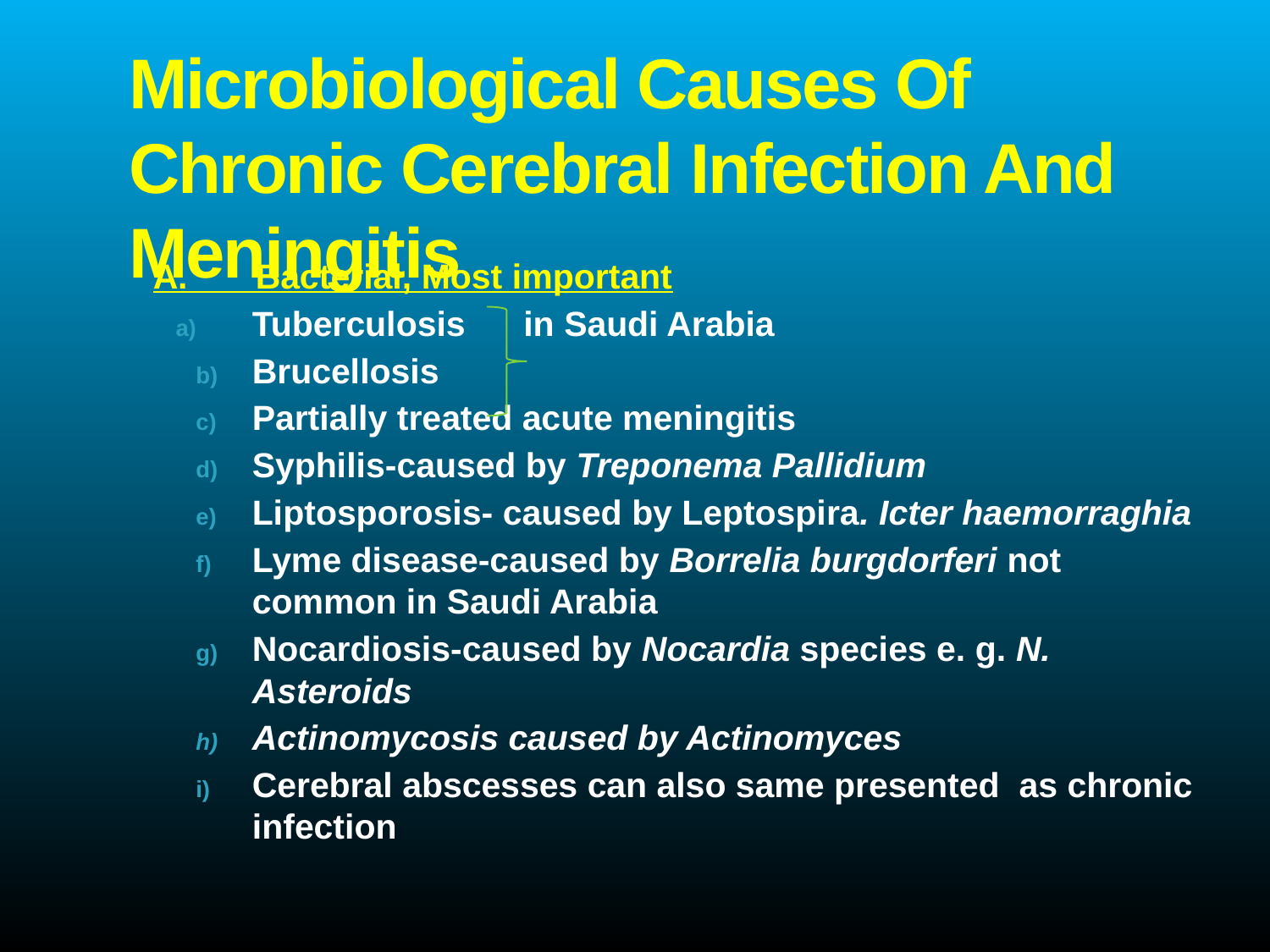

# Microbiological Causes Of Chronic Cerebral Infection And Meningitis
A.       Bacterial, Most important
Tuberculosis      in Saudi Arabia
Brucellosis
Partially treated acute meningitis
Syphilis-caused by Treponema Pallidium
Liptosporosis- caused by Leptospira. Icter haemorraghia
Lyme disease-caused by Borrelia burgdorferi not common in Saudi Arabia
Nocardiosis-caused by Nocardia species e. g. N. Asteroids
Actinomycosis caused by Actinomyces
Cerebral abscesses can also same presented  as chronic infection